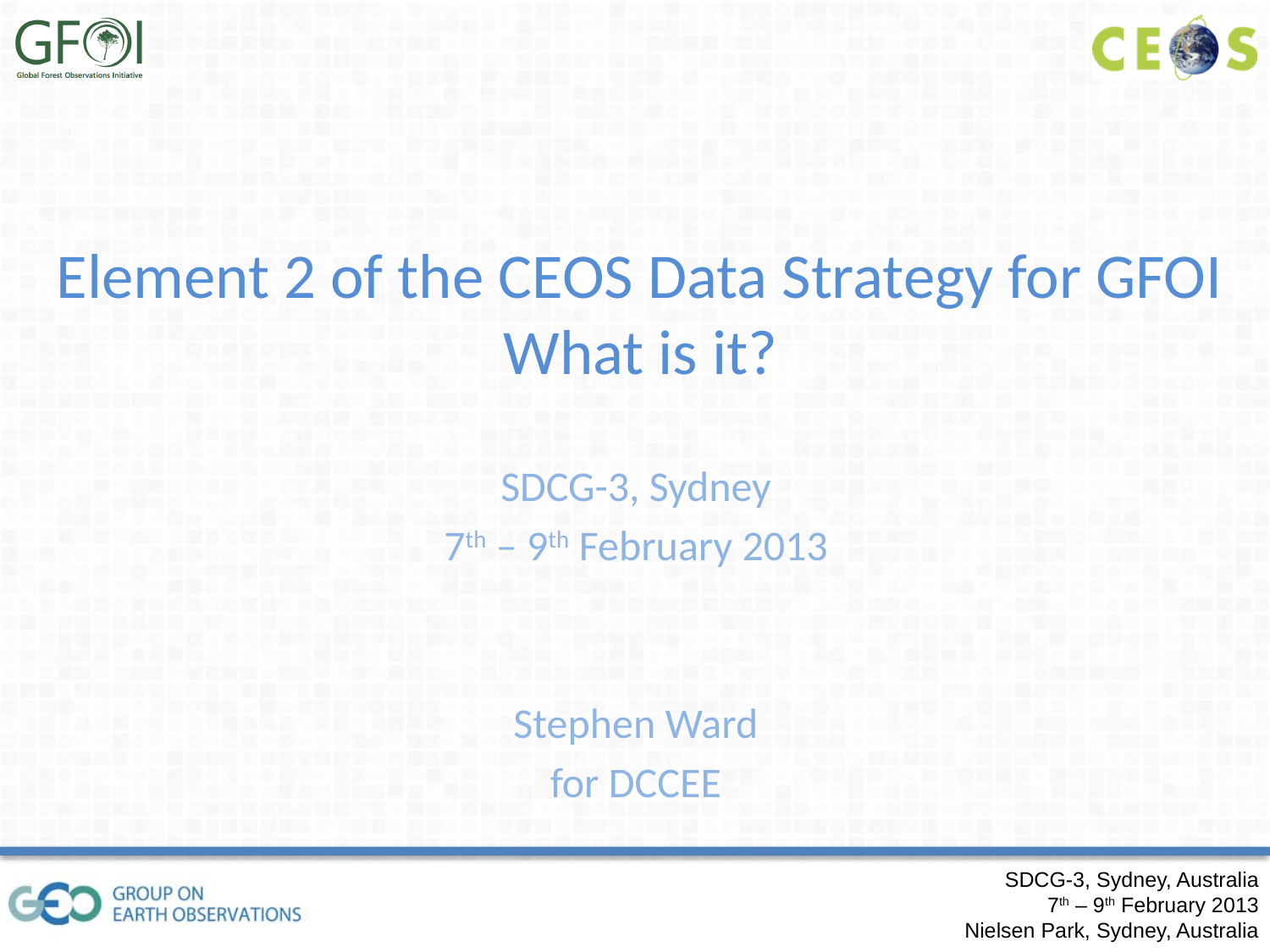

# Element 2 of the CEOS Data Strategy for GFOI What is it?
SDCG-3, Sydney
7th – 9th February 2013

Stephen Ward
for DCCEE